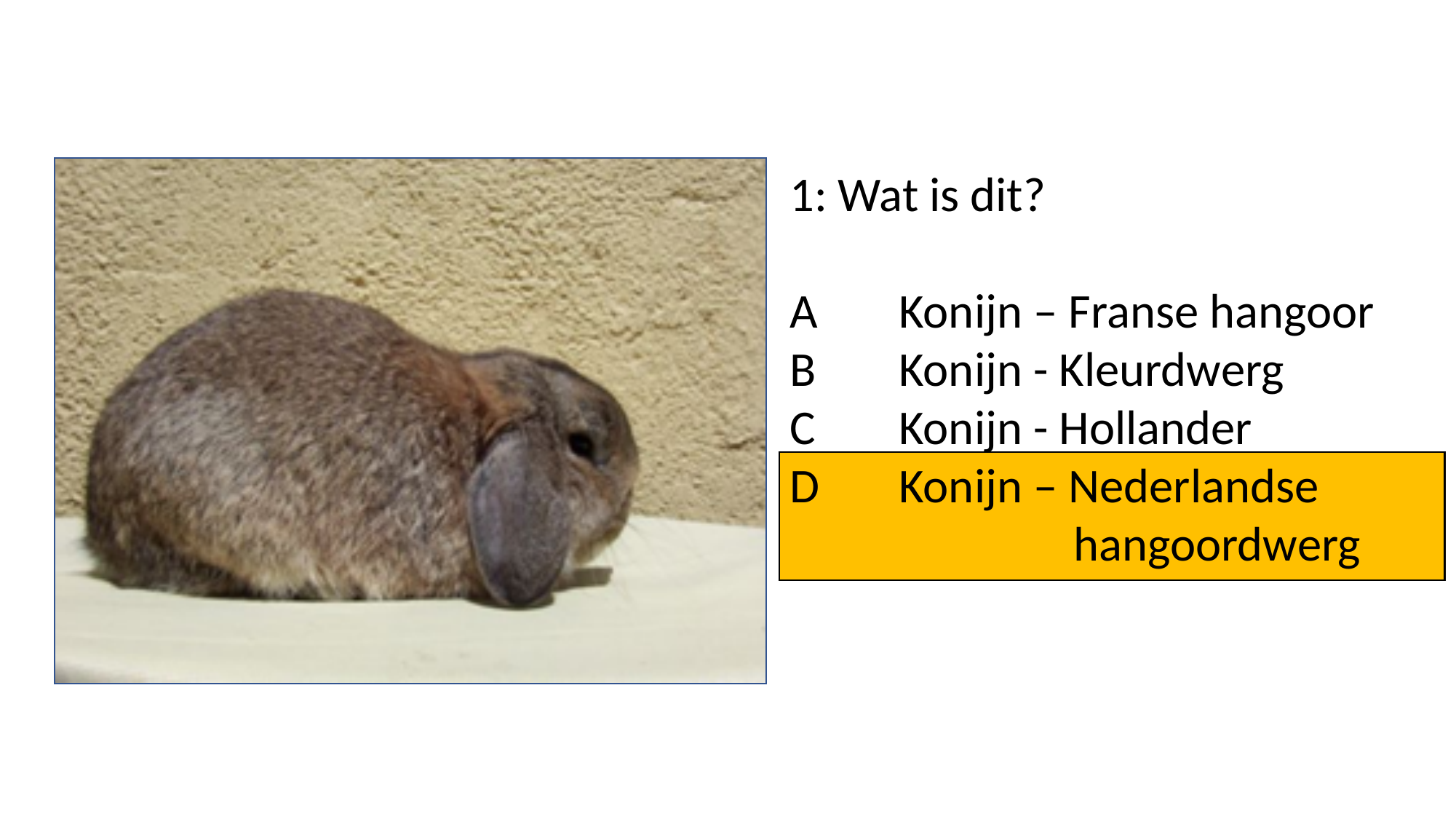

1: Wat is dit?

A	Konijn – Franse hangoor
B	Konijn - Kleurdwerg
C	Konijn - Hollander
D	Konijn – Nederlandse               		      hangoordwerg